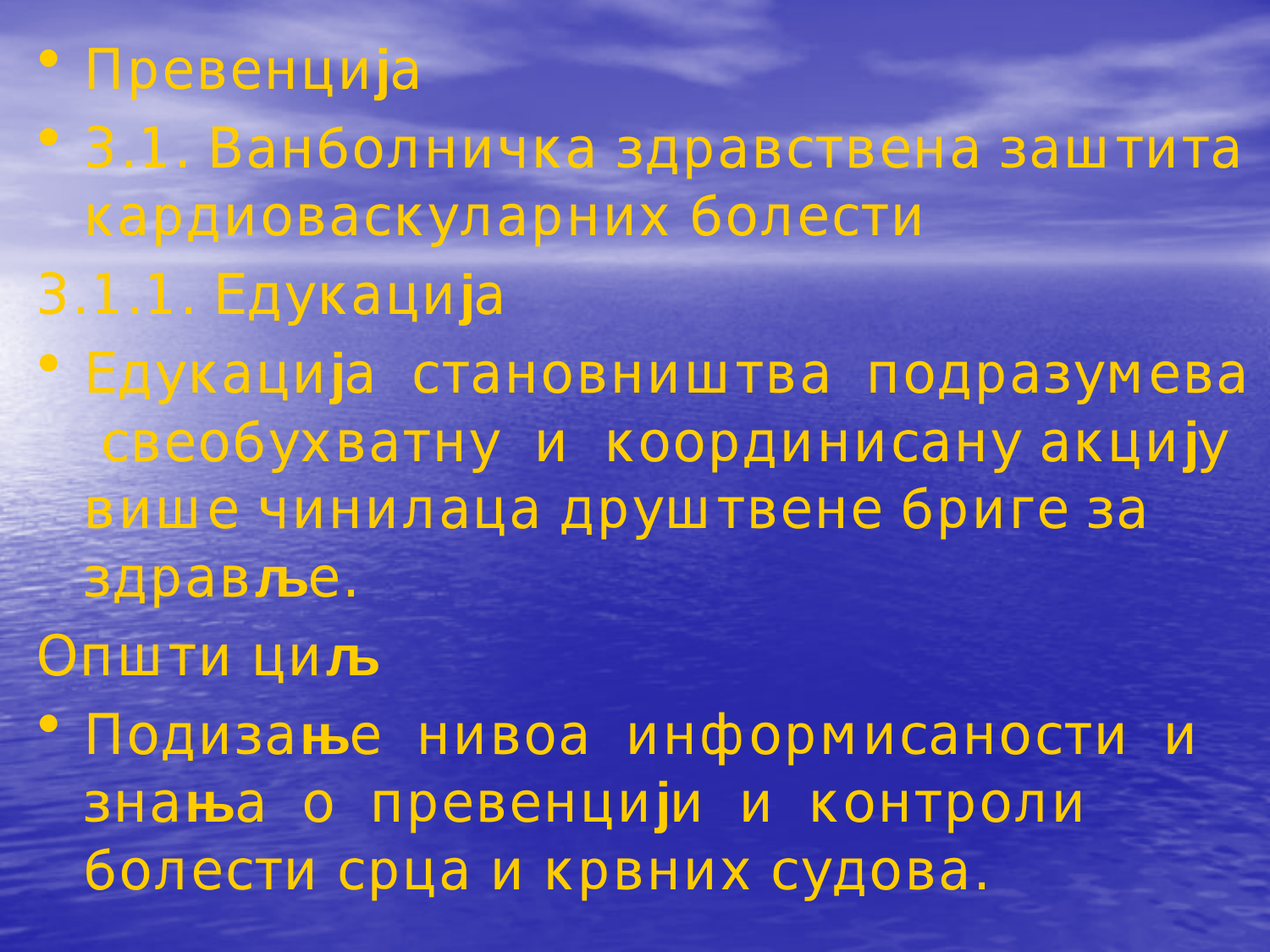

Превенција
3.1. Ванболничка здравствена заштита кардиоваскуларних болести
3.1.1. Едукација
Едукација  становништва  подразумева  свеобухватну  и  координисану акцију више чинилаца друштвене бриге за здравље.
Општи циљ
Подизање  нивоа  информисаности  и  знања  о  превенцији  и  контроли болести срца и крвних судова.